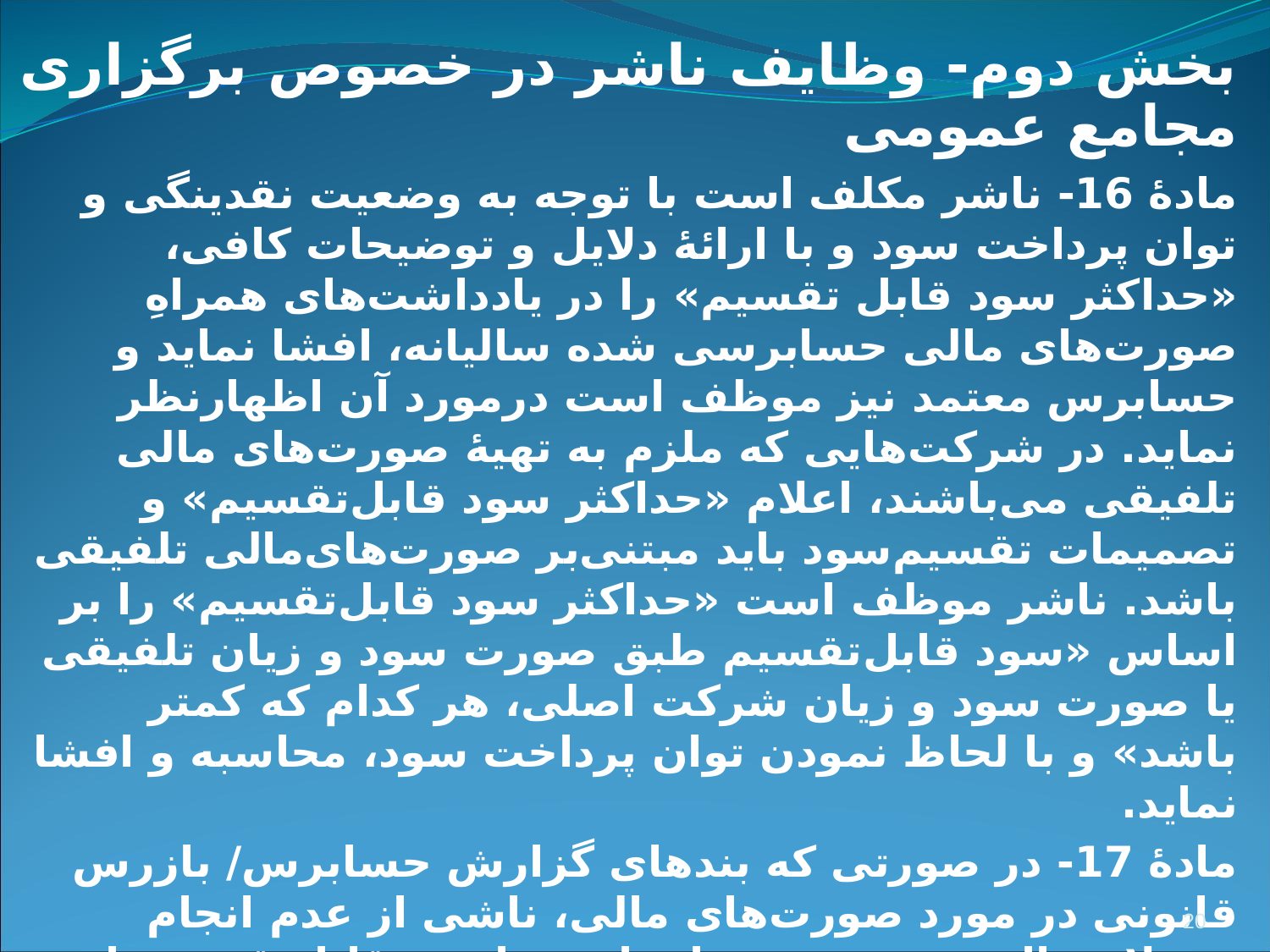

بخش دوم- وظایف ناشر در خصوص برگزاری مجامع عمومی
مادۀ 16- ناشر مکلف است با توجه به وضعیت نقدینگی و توان پرداخت سود و با ارائۀ دلایل و توضیحات کافی، «حداکثر سود قابل تقسیم» را در یادداشت‌های همراهِ صورت‌های مالی حسابرسی شده سالیانه، افشا نماید و حسابرس معتمد نیز موظف است درمورد آن اظهارنظر نماید. در شرکت‌هایی که ملزم به تهیۀ صورت‌های مالی تلفیقی می‌باشند، اعلام «حداکثر سود قابل‌تقسیم» و تصمیمات تقسیم‌سود باید مبتنی‌بر صورت‌های‌مالی تلفیقی باشد. ناشر موظف است «حداکثر سود قابل‌تقسیم» را بر اساس «سود قابل‌تقسیم طبق صورت سود و زیان تلفیقی یا صورت سود و زیان شرکت اصلی، هر کدام که کمتر باشد» و با لحاظ نمودن توان پرداخت سود، محاسبه و افشا نماید.
مادۀ 17- در صورتی که بندهای گزارش حسابرس/ بازرس قانونی در مورد صورت‌های مالی، ناشی از عدم انجام تعدیلات بااهمیت در سود یا زیان و یا سودقابل‌‌تقسیم ناشر باشد، مجمع باید با لحاظ نمودن پیشنهادات حسابرس/ بازرس قانونی و درنظرگرفتن الزامات مادۀ 240 قانون تجارت و مادۀ 16 این دستورالعمل، درخصوص تقسیم سود تصمیم‌گیری نماید.
تبصره 1- درصورتی‌که حداکثر سود قابل تقسیم با لحاظ نمودن مواد 16 و 17 این دستورالعمل، کمتر از ده‌ درصد سود خالص شرکت اصلی باشد، به‌منظور رعایت مادۀ 90 قانون تجارت، تقسیم ده درصد از سود خالص شرکت اصلی بین صاحبان سهام الزامی است.

20